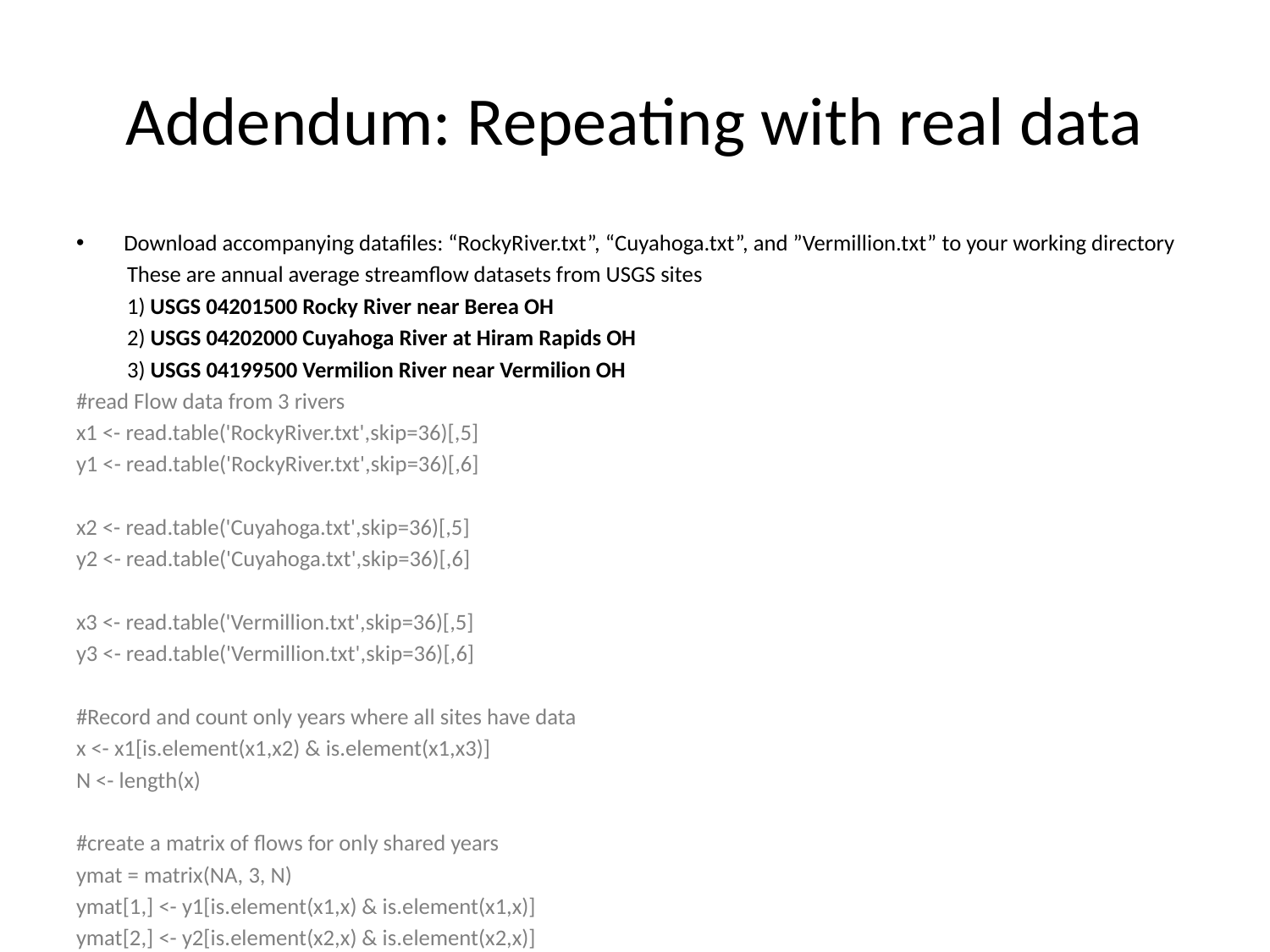

# Addendum: Repeating with real data
Download accompanying datafiles: “RockyRiver.txt”, “Cuyahoga.txt”, and ”Vermillion.txt” to your working directory
	These are annual average streamflow datasets from USGS sites
	1) USGS 04201500 Rocky River near Berea OH
	2) USGS 04202000 Cuyahoga River at Hiram Rapids OH
	3) USGS 04199500 Vermilion River near Vermilion OH
#read Flow data from 3 rivers
x1 <- read.table('RockyRiver.txt',skip=36)[,5]
y1 <- read.table('RockyRiver.txt',skip=36)[,6]

x2 <- read.table('Cuyahoga.txt',skip=36)[,5]
y2 <- read.table('Cuyahoga.txt',skip=36)[,6]

x3 <- read.table('Vermillion.txt',skip=36)[,5]
y3 <- read.table('Vermillion.txt',skip=36)[,6]

#Record and count only years where all sites have data
x <- x1[is.element(x1,x2) & is.element(x1,x3)]
N <- length(x)

#create a matrix of flows for only shared years
ymat = matrix(NA, 3, N)
ymat[1,] <- y1[is.element(x1,x) & is.element(x1,x)]
ymat[2,] <- y2[is.element(x2,x) & is.element(x2,x)]
ymat[3,] <- y3[is.element(x3,x) & is.element(x3,x)]